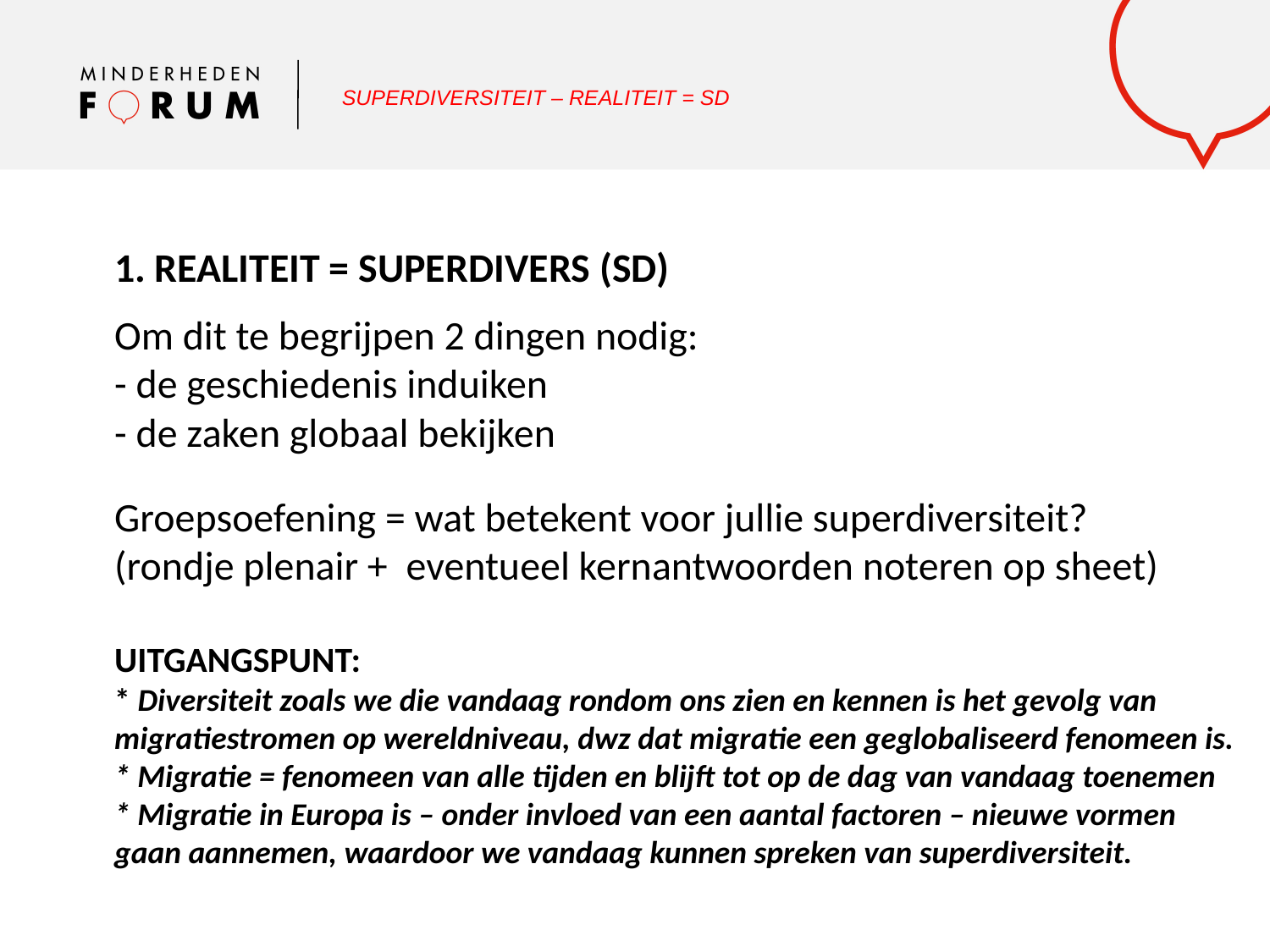

SUPERDIVERSITEIT – REALITEIT = SD

1. REALITEIT = SUPERDIVERS (SD)
Om dit te begrijpen 2 dingen nodig:
- de geschiedenis induiken
- de zaken globaal bekijken
Groepsoefening = wat betekent voor jullie superdiversiteit?
(rondje plenair +  eventueel kernantwoorden noteren op sheet)
UITGANGSPUNT:
* Diversiteit zoals we die vandaag rondom ons zien en kennen is het gevolg van migratiestromen op wereldniveau, dwz dat migratie een geglobaliseerd fenomeen is.
* Migratie = fenomeen van alle tijden en blijft tot op de dag van vandaag toenemen
* Migratie in Europa is – onder invloed van een aantal factoren – nieuwe vormen gaan aannemen, waardoor we vandaag kunnen spreken van superdiversiteit.